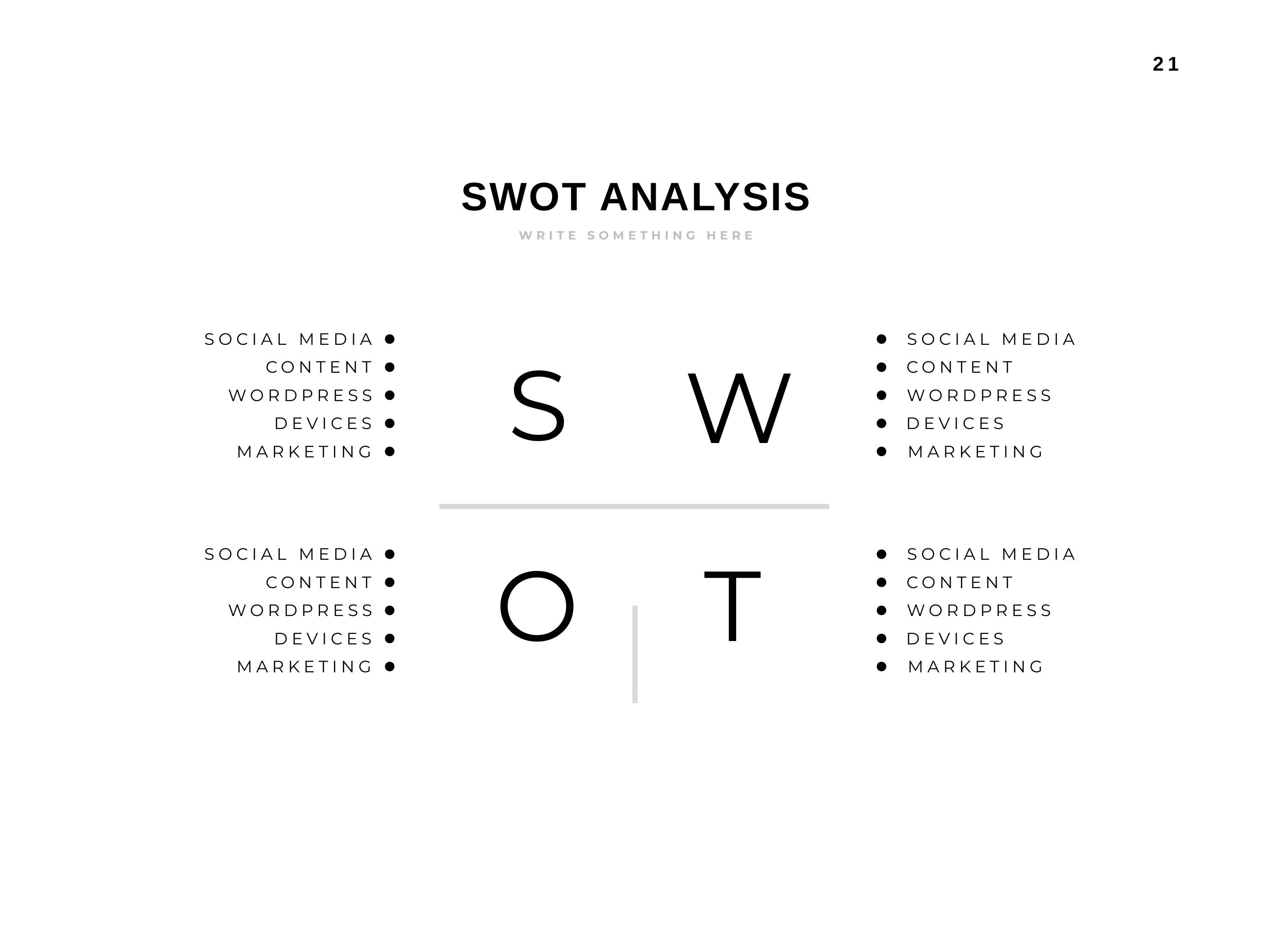

SWOT ANALYSIS
WRITE SOMETHING HERE
SOCIAL MEDIA
SOCIAL MEDIA

S
W
CONTENT
CONTENT

WORDPRESS
WORDPRESS

DEVICES
DEVICES

MARKETING
MARKETING

O
T
SOCIAL MEDIA
SOCIAL MEDIA

CONTENT
CONTENT

WORDPRESS
WORDPRESS

DEVICES
DEVICES

MARKETING
MARKETING